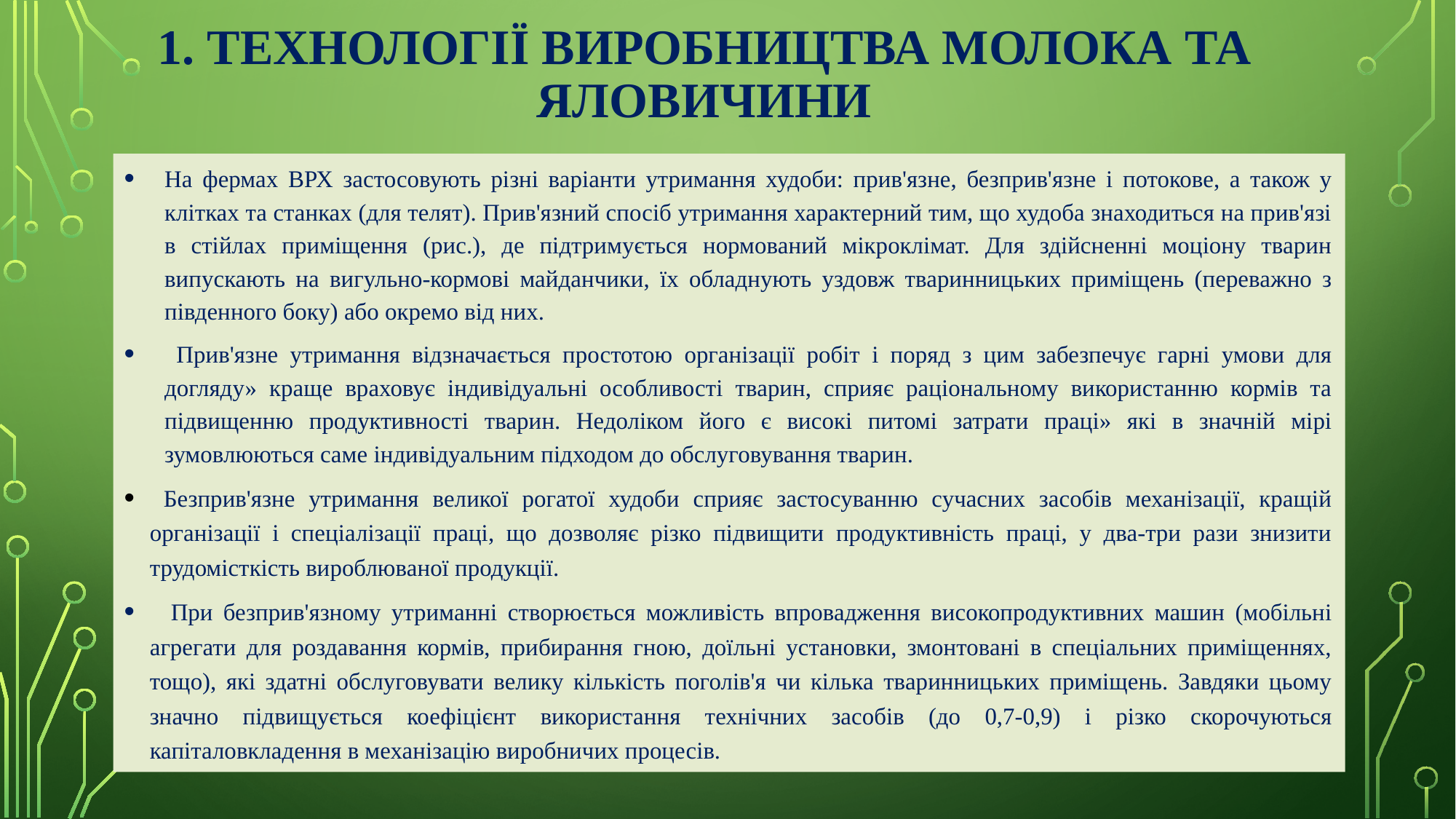

# 1. Технології виробництва молока та яловичини
На фермах ВРХ застосовують різні варіанти утримання худоби: прив'язне, безприв'язне і потокове, а також у клітках та станках (для телят). Прив'язний спосіб утримання характерний тим, що худоба знаходиться на прив'язі в стійлах приміщення (рис.), де підтримується нормований мікроклімат. Для здійсненні моціону тварин випускають на вигульно-кормові майданчики, їх обладнують уздовж тваринницьких приміщень (переважно з південного боку) або окремо від них.
 Прив'язне утримання відзначається простотою організації робіт і поряд з цим забезпечує гарні умови для догляду» краще враховує індивідуальні особливості тварин, сприяє раціональному використанню кормів та підвищенню продуктивності тварин. Недоліком його є високі питомі затрати праці» які в значній мірі зумовлюються саме індивідуальним підходом до обслуговування тварин.
 Безприв'язне утримання великої рогатої худоби сприяє застосуванню сучасних засобів механізації, кращій організації і спеціалізації праці, що дозволяє різко підвищити продуктивність праці, у два-три рази знизити трудомісткість вироблюваної продукції.
  При безприв'язному утриманні створюється можливість впровадження високопродуктивних машин (мобільні агрегати для роздавання кормів, прибирання гною, доїльні установки, змонтовані в спеціальних приміщеннях, тощо), які здатні обслуговувати велику кількість поголів'я чи кілька тваринницьких приміщень. Завдяки цьому значно підвищується коефіцієнт використання технічних засобів (до 0,7-0,9) і різко скорочуються капіталовкладення в механізацію виробничих процесів.